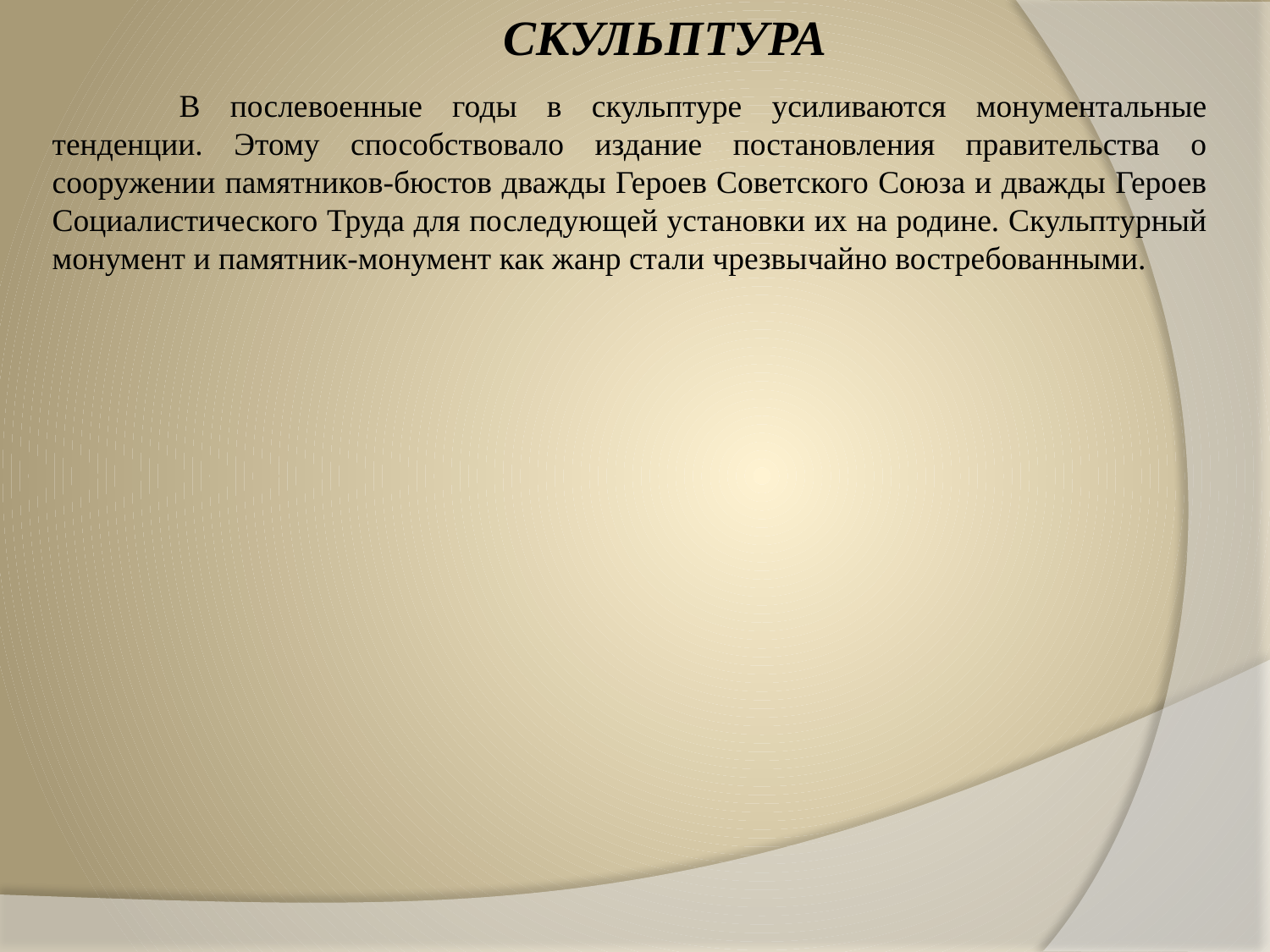

СКУЛЬПТУРА
	В послевоенные годы в скульптуре усиливаются монументальные тенденции. Этому способствовало издание постановления правительства о сооружении памятников-бюстов дважды Героев Советского Союза и дважды Героев Социалистического Труда для последующей установки их на родине. Скульптурный монумент и памятник-монумент как жанр стали чрезвычайно востребованными.